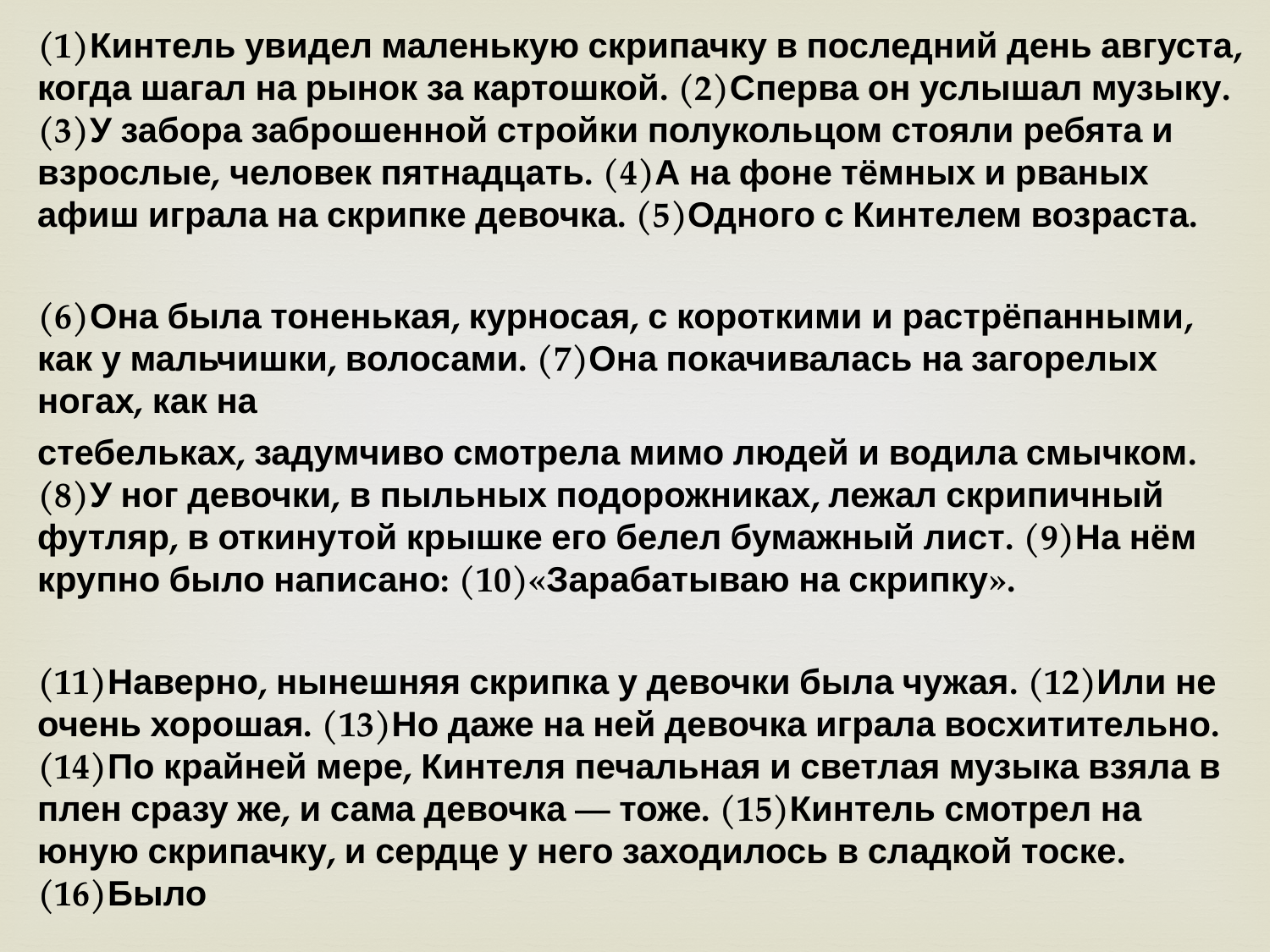

(1)Кинтель увидел маленькую скрипачку в последний день августа, когда шагал на рынок за картошкой. (2)Сперва он услышал музыку. (3)У забора заброшенной стройки полукольцом стояли ребята и взрослые, человек пятнадцать. (4)А на фоне тёмных и рваных афиш играла на скрипке девочка. (5)Одного с Кинтелем возраста.

(6)Она была тоненькая, курносая, с короткими и растрёпанными, как у мальчишки, волосами. (7)Она покачивалась на загорелых ногах, как на
стебельках, задумчиво смотрела мимо людей и водила смычком. (8)У ног девочки, в пыльных подорожниках, лежал скрипичный футляр, в откинутой крышке его белел бумажный лист. (9)На нём крупно было написано: (10)«Зарабатываю на скрипку».

(11)Наверно, нынешняя скрипка у девочки была чужая. (12)Или не очень хорошая. (13)Но даже на ней девочка играла восхитительно. (14)По крайней мере, Кинтеля печальная и светлая музыка взяла в плен сразу же, и сама девочка — тоже. (15)Кинтель смотрел на юную скрипачку, и сердце у него заходилось в сладкой тоске. (16)Было